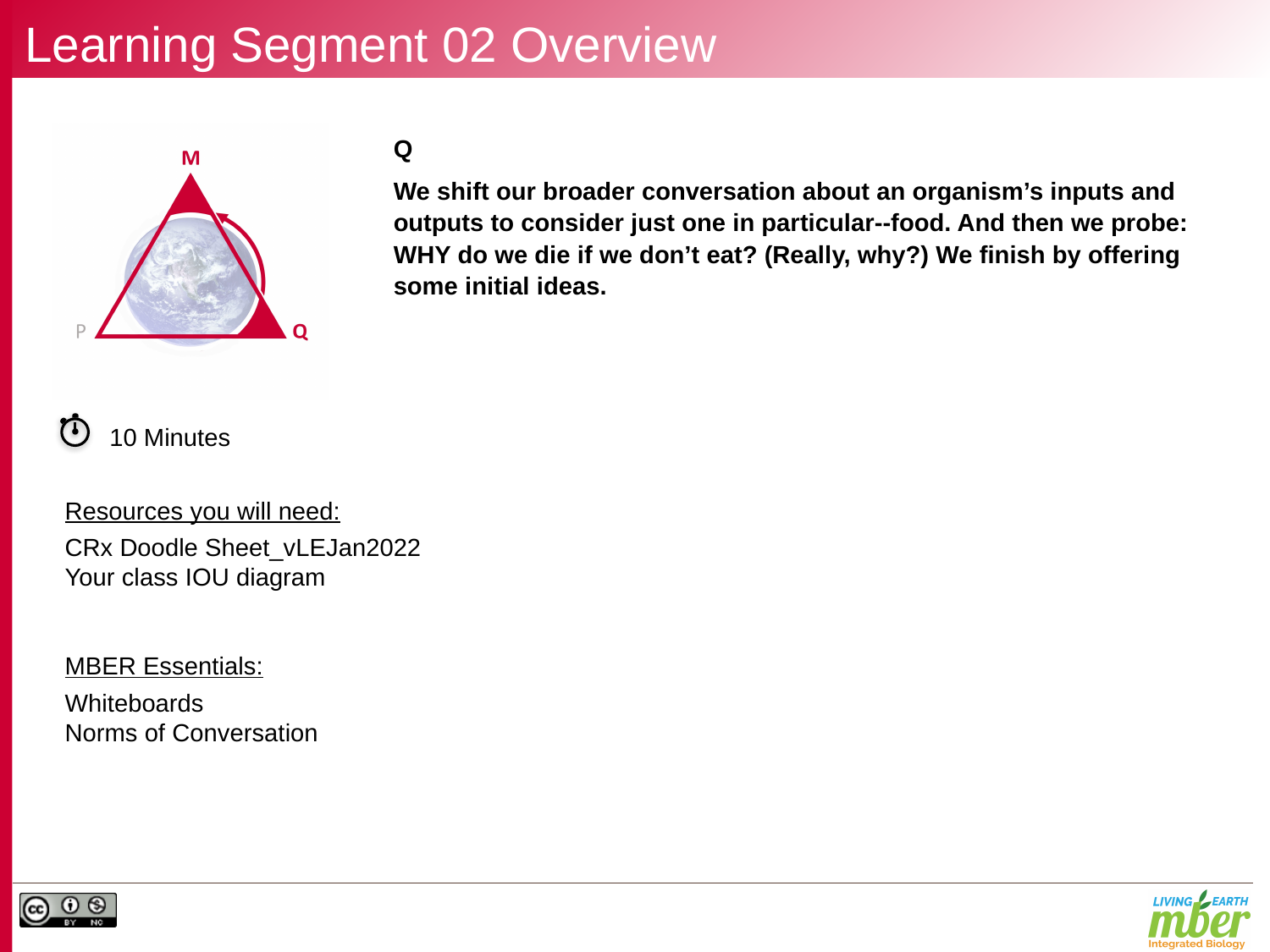

# Learning Segment 02 Overview
Q
We shift our broader conversation about an organism’s inputs and outputs to consider just one in particular--food. And then we probe: WHY do we die if we don’t eat? (Really, why?) We finish by offering some initial ideas.

 10 Minutes
Resources you will need:
CRx Doodle Sheet_vLEJan2022
Your class IOU diagram

MBER Essentials:
Whiteboards
Norms of Conversation